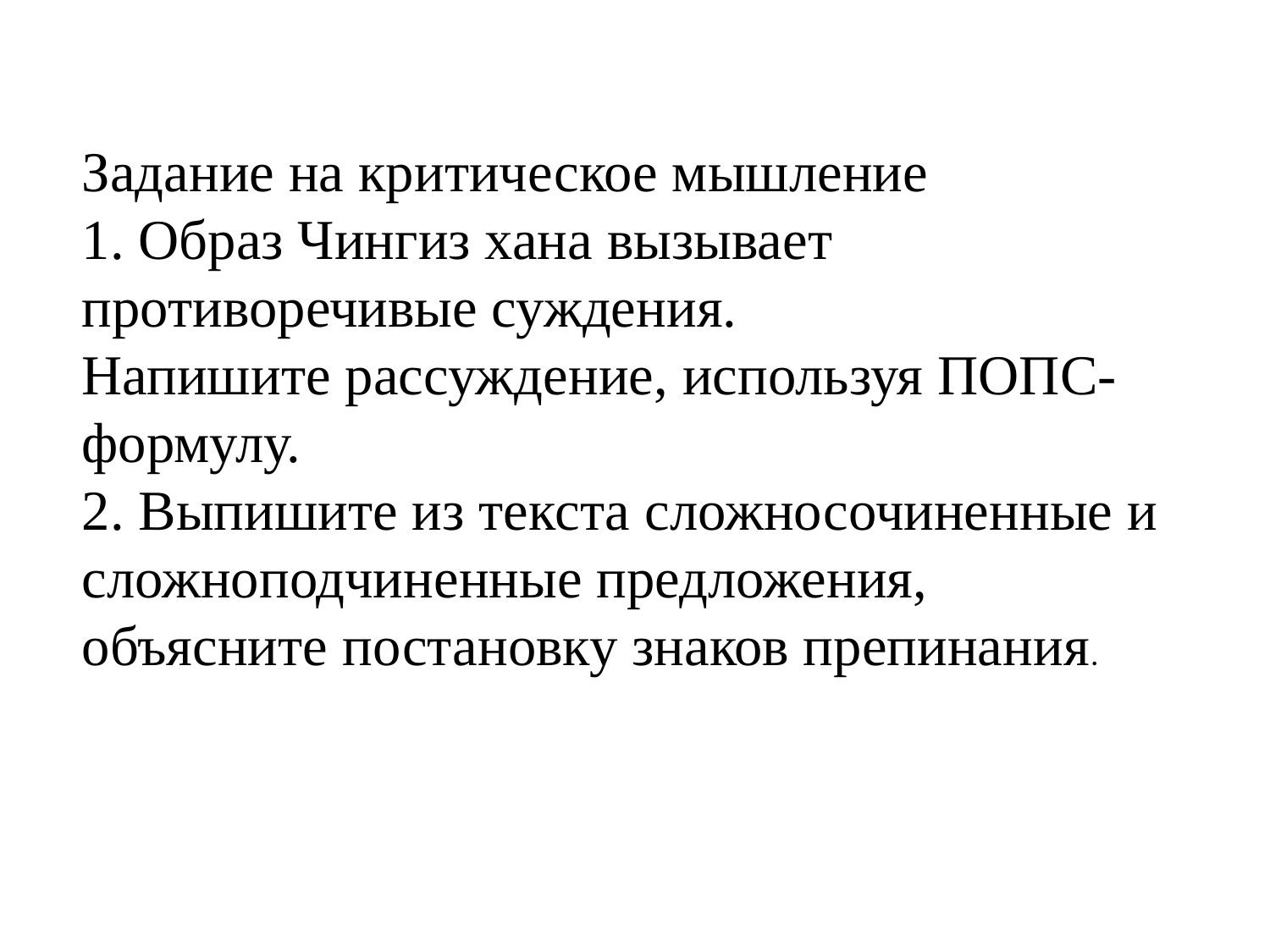

Задание на критическое мышление
1. Образ Чингиз хана вызывает противоречивые суждения.
​Напишите рассуждение, используя ПОПС-формулу.
​2. Выпишите из текста сложносочиненные и сложноподчиненные предложения, объясните постановку знаков препинания.